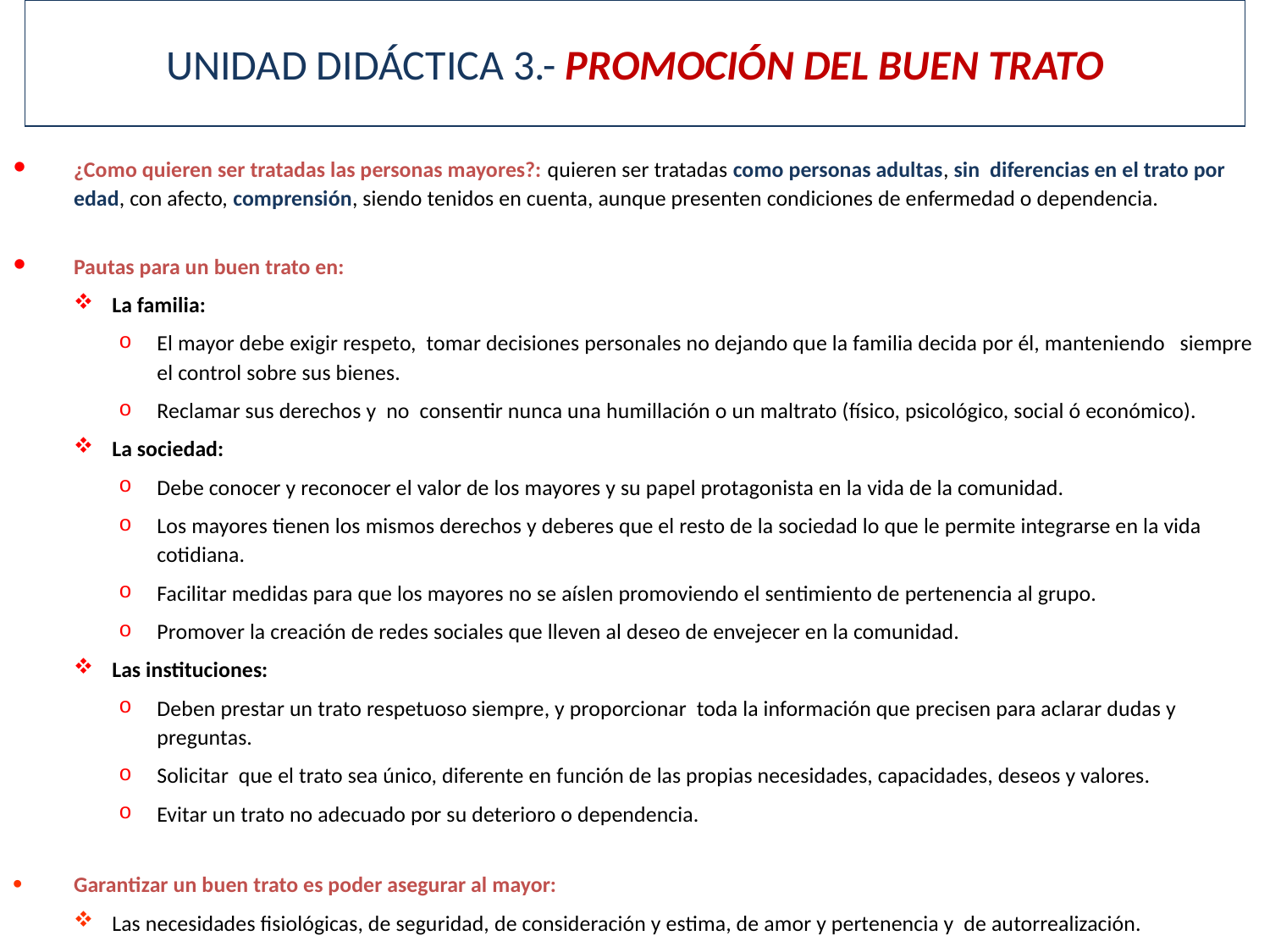

UNIDAD DIDÁCTICA 3.- PROMOCIÓN DEL BUEN TRATO
¿Como quieren ser tratadas las personas mayores?: quieren ser tratadas como personas adultas, sin  diferencias en el trato por edad, con afecto, comprensión, siendo tenidos en cuenta, aunque presenten condiciones de enfermedad o dependencia.

Pautas para un buen trato en:
La familia:
El mayor debe exigir respeto,  tomar decisiones personales no dejando que la familia decida por él, manteniendo   siempre el control sobre sus bienes.
Reclamar sus derechos y  no  consentir nunca una humillación o un maltrato (físico, psicológico, social ó económico).
La sociedad:
Debe conocer y reconocer el valor de los mayores y su papel protagonista en la vida de la comunidad.
Los mayores tienen los mismos derechos y deberes que el resto de la sociedad lo que le permite integrarse en la vida cotidiana.
Facilitar medidas para que los mayores no se aíslen promoviendo el sentimiento de pertenencia al grupo.
Promover la creación de redes sociales que lleven al deseo de envejecer en la comunidad.
Las instituciones:
Deben prestar un trato respetuoso siempre, y proporcionar  toda la información que precisen para aclarar dudas y preguntas.
Solicitar  que el trato sea único, diferente en función de las propias necesidades, capacidades, deseos y valores.
Evitar un trato no adecuado por su deterioro o dependencia.

Garantizar un buen trato es poder asegurar al mayor:
Las necesidades fisiológicas, de seguridad, de consideración y estima, de amor y pertenencia y  de autorrealización.